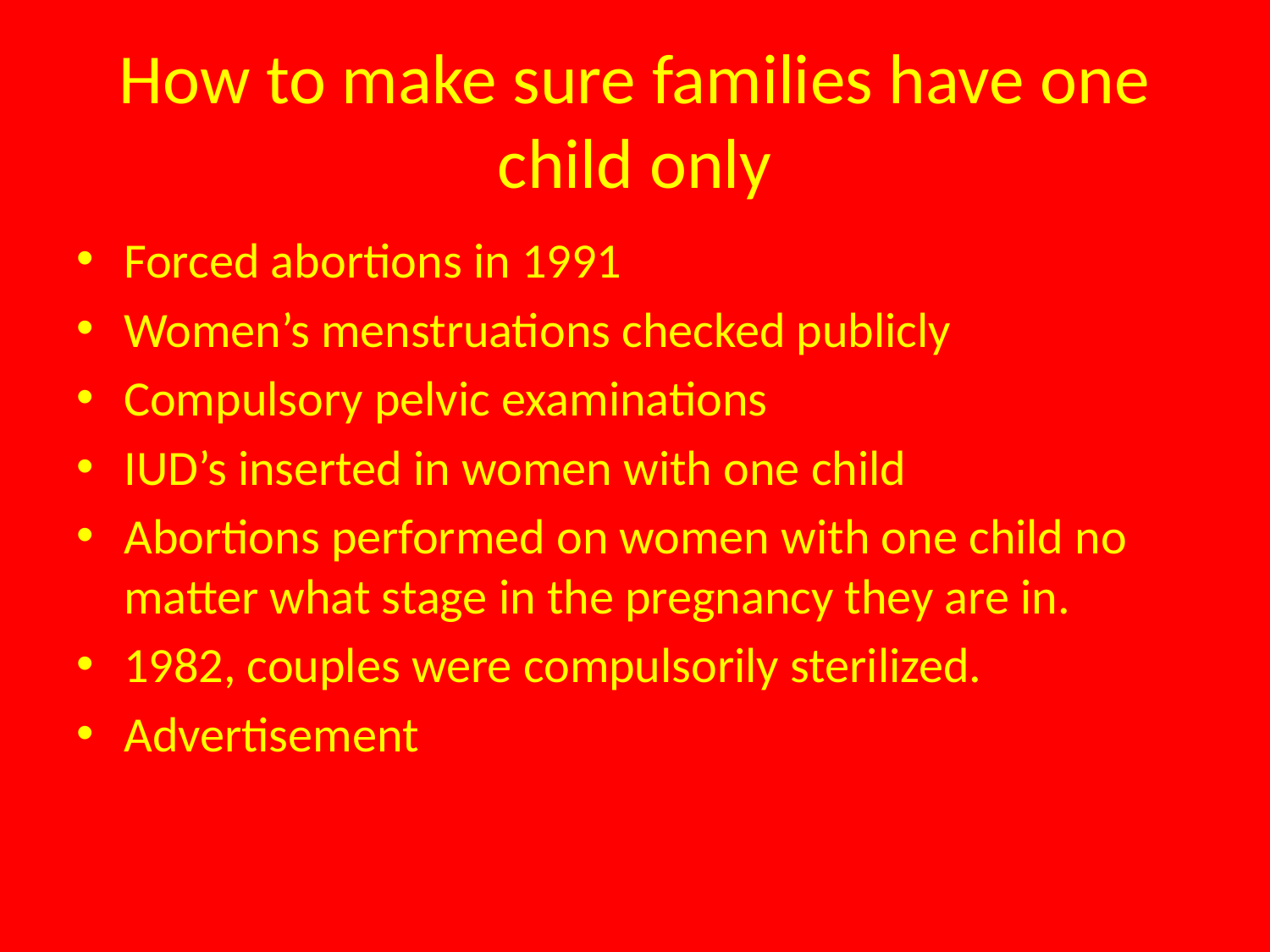

# How to make sure families have one child only
Forced abortions in 1991
Women’s menstruations checked publicly
Compulsory pelvic examinations
IUD’s inserted in women with one child
Abortions performed on women with one child no matter what stage in the pregnancy they are in.
1982, couples were compulsorily sterilized.
Advertisement